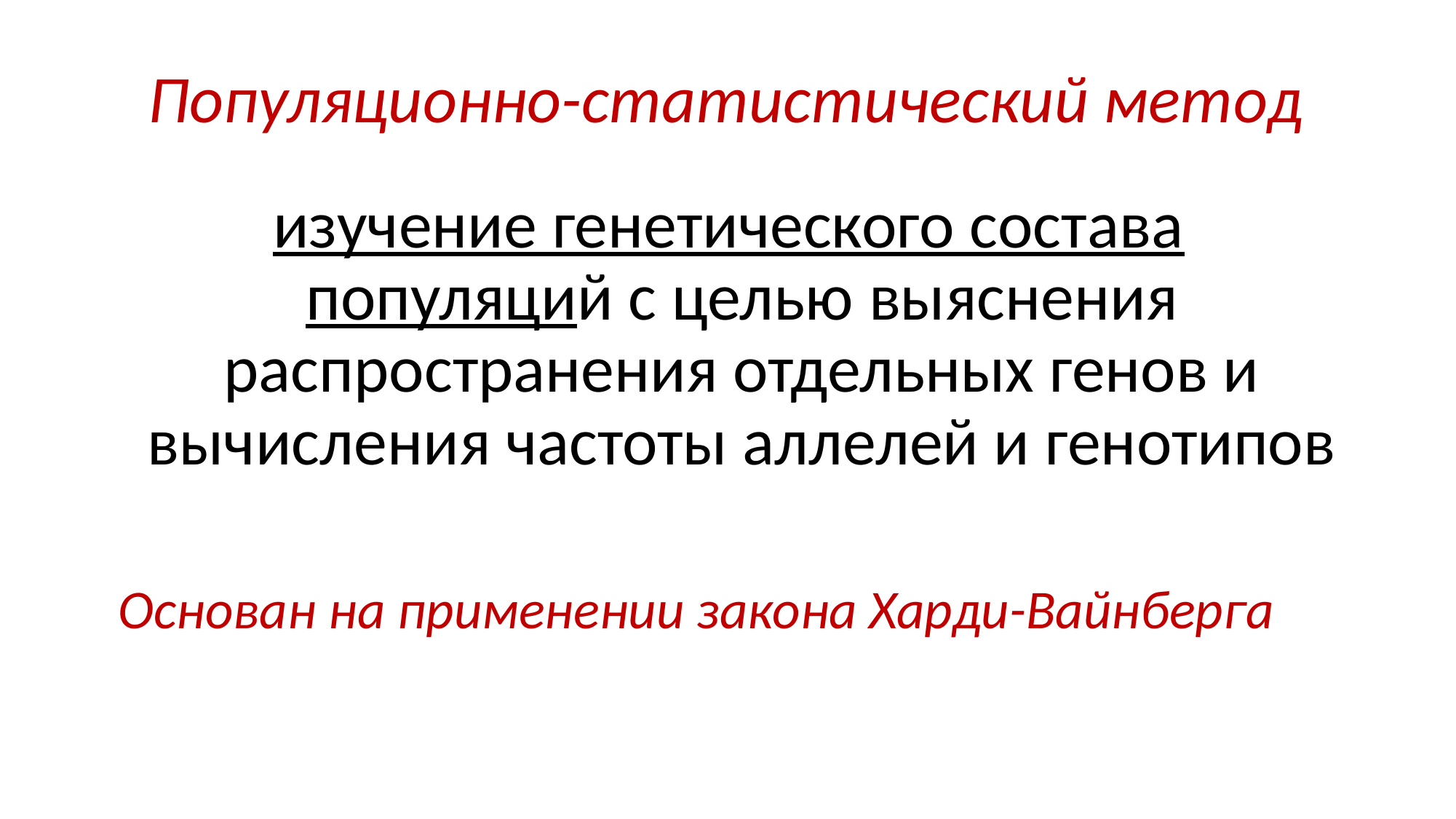

# Популяционно-статистический метод
изучение генетического состава популяций с целью выяснения распространения отдельных генов и вычисления частоты аллелей и генотипов
Основан на применении закона Харди-Вайнберга